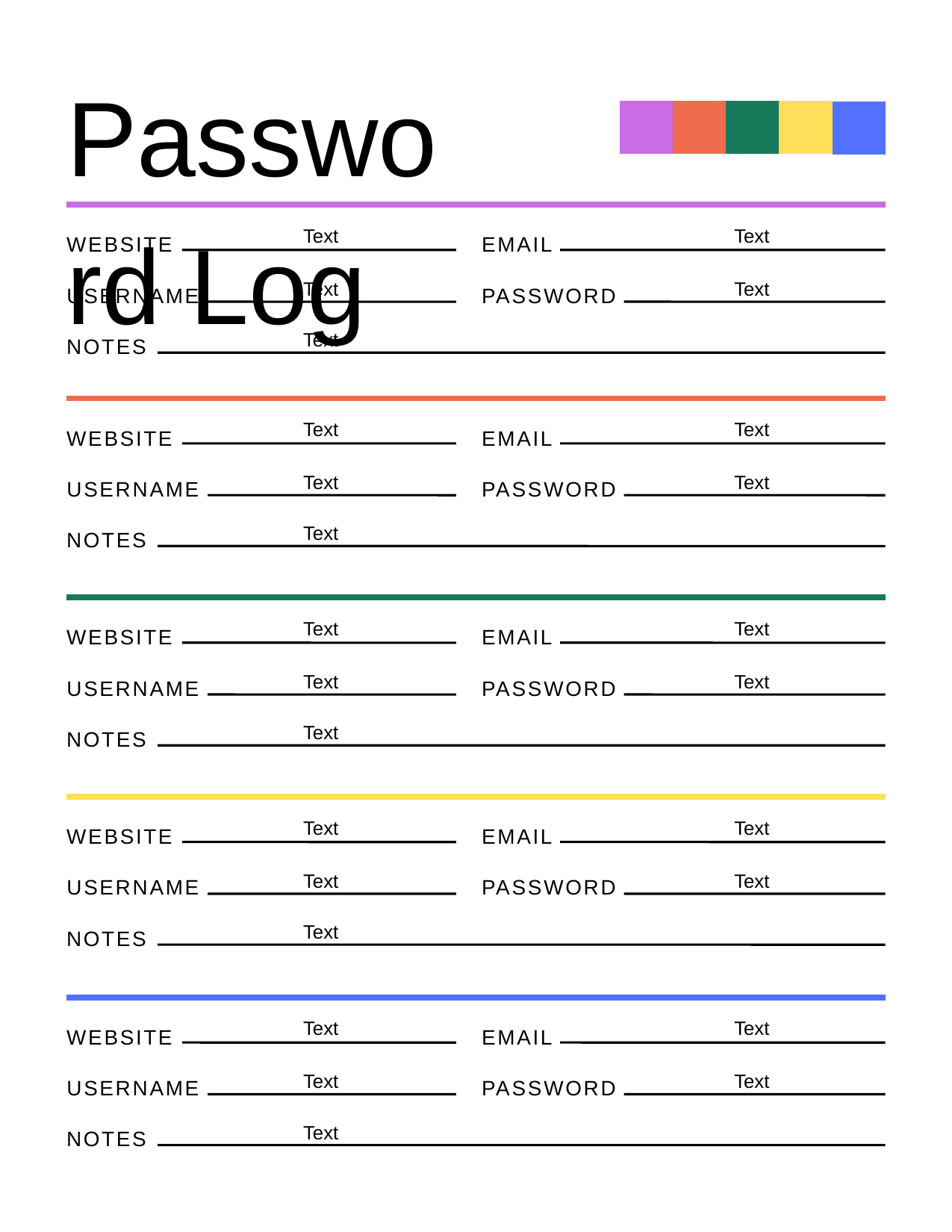

Password Log

Text
Text
WEBSITE
EMAIL

Text
Text
USERNAME
PASSWORD

Text
NOTES

Text
Text
WEBSITE
EMAIL

Text
Text
USERNAME
PASSWORD

Text
NOTES

Text
Text
WEBSITE
EMAIL

Text
Text
USERNAME
PASSWORD

Text
NOTES

Text
Text
WEBSITE
EMAIL

Text
Text
USERNAME
PASSWORD

Text
NOTES

Text
Text
WEBSITE
EMAIL

Text
Text
USERNAME
PASSWORD

Text
NOTES